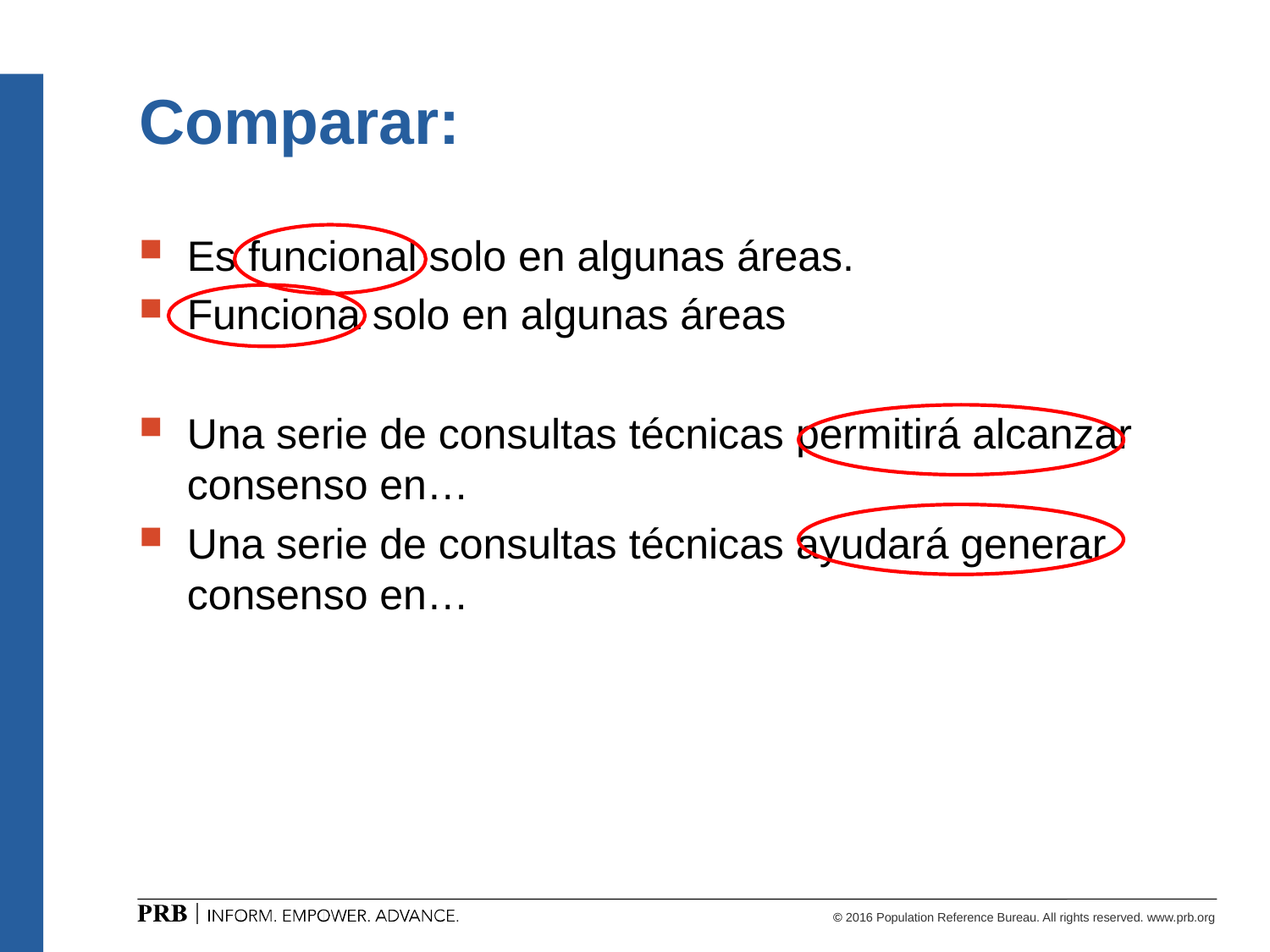

# Comparar:
Es funcional solo en algunas áreas.
Funciona solo en algunas áreas

Una serie de consultas técnicas permitirá alcanzar consenso en…
Una serie de consultas técnicas ayudará generar consenso en…